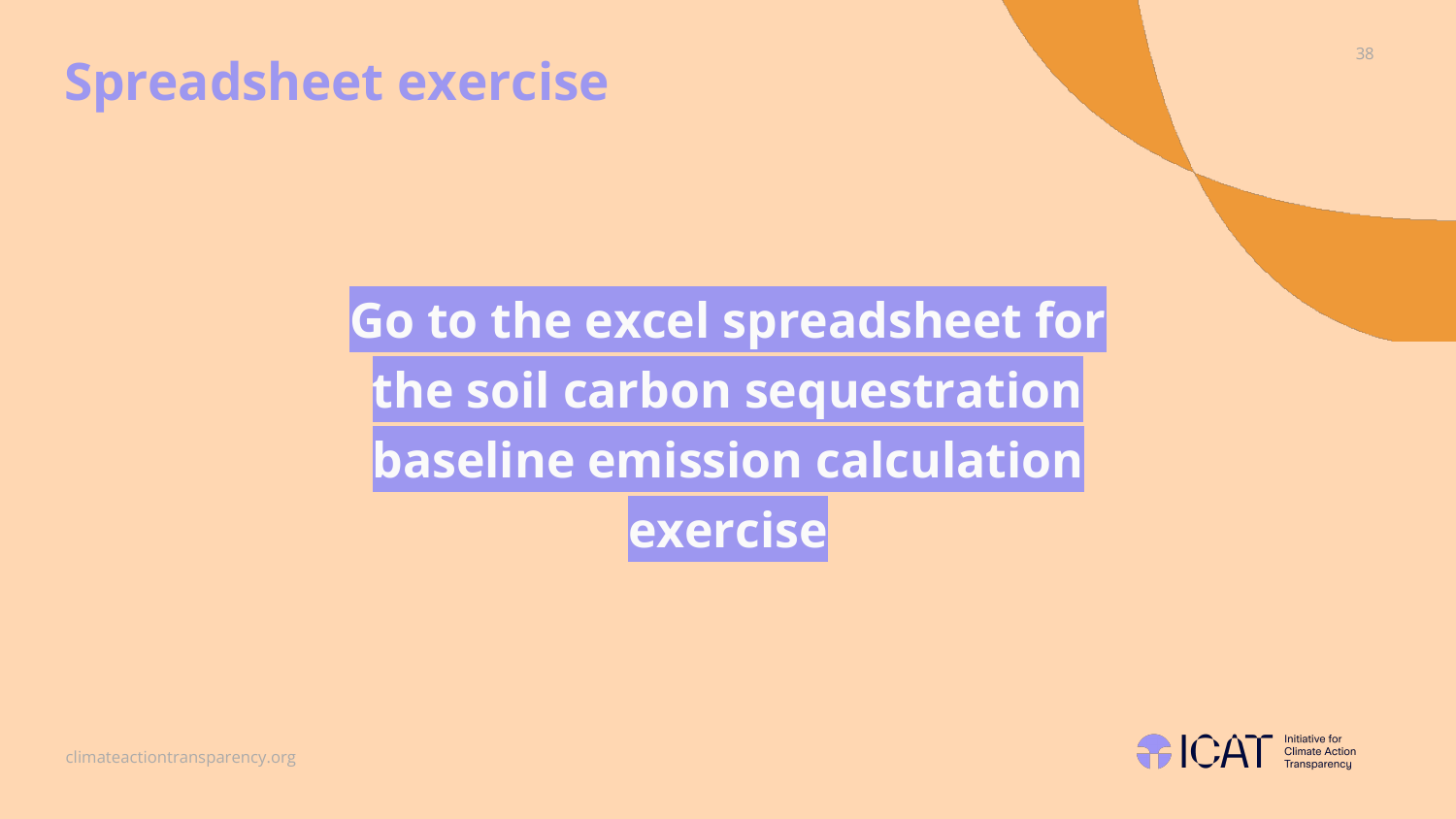

# Spreadsheet exercise
Go to the excel spreadsheet for the soil carbon sequestration baseline emission calculation exercise